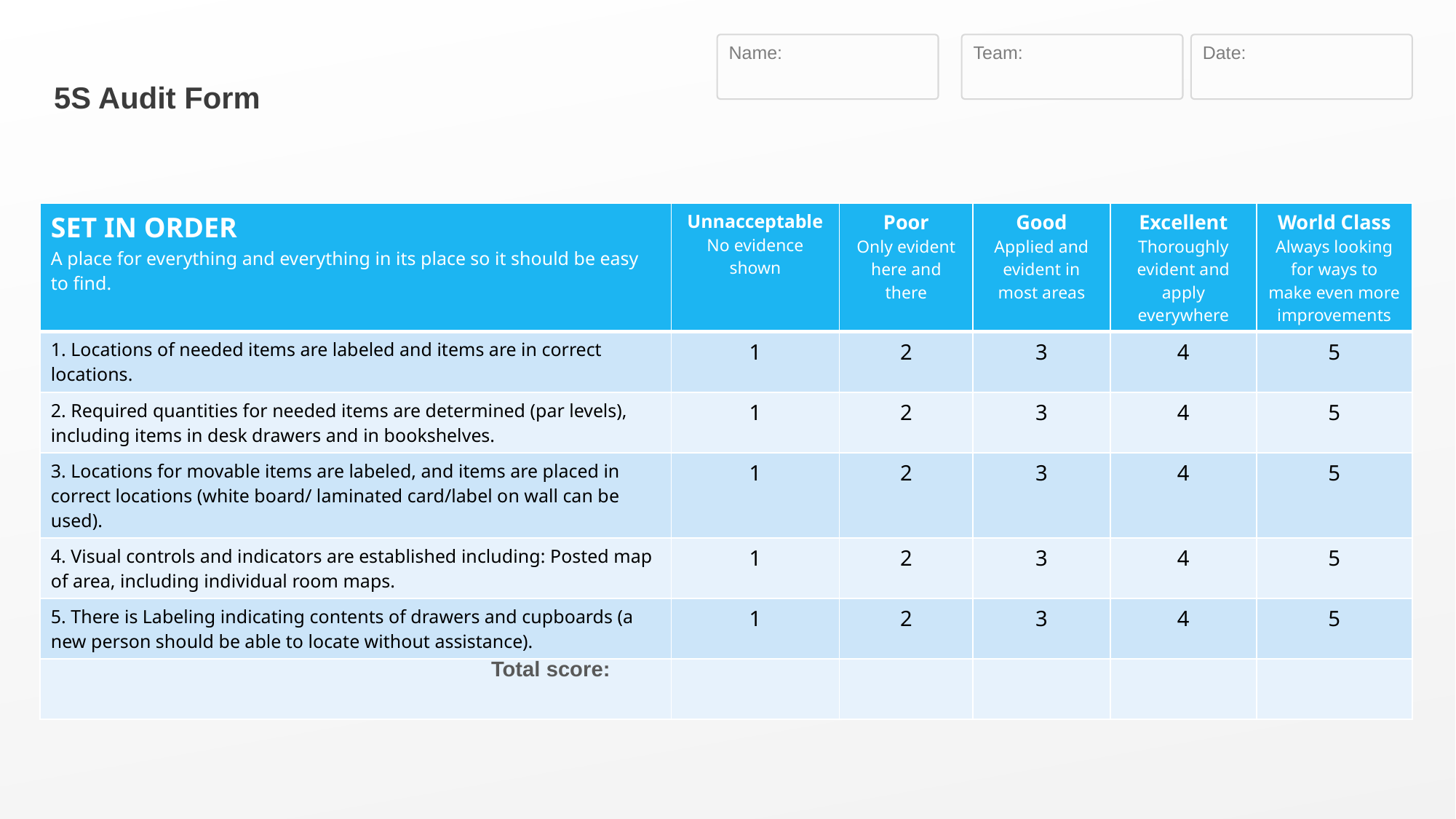

Name:
Team:
Date:
5S Audit Form
| SET IN ORDER A place for everything and everything in its place so it should be easy to find. | Unnacceptable No evidence shown | Poor Only evident here and there | Good Applied and evident in most areas | Excellent Thoroughly evident and apply everywhere | World Class Always looking for ways to make even more improvements |
| --- | --- | --- | --- | --- | --- |
| 1. Locations of needed items are labeled and items are in correct locations. | 1 | 2 | 3 | 4 | 5 |
| 2. Required quantities for needed items are determined (par levels), including items in desk drawers and in bookshelves. | 1 | 2 | 3 | 4 | 5 |
| 3. Locations for movable items are labeled, and items are placed in correct locations (white board/ laminated card/label on wall can be used). | 1 | 2 | 3 | 4 | 5 |
| 4. Visual controls and indicators are established including: Posted map of area, including individual room maps. | 1 | 2 | 3 | 4 | 5 |
| 5. There is Labeling indicating contents of drawers and cupboards (a new person should be able to locate without assistance). | 1 | 2 | 3 | 4 | 5 |
|  |  |  |  |  |  |
Total score: